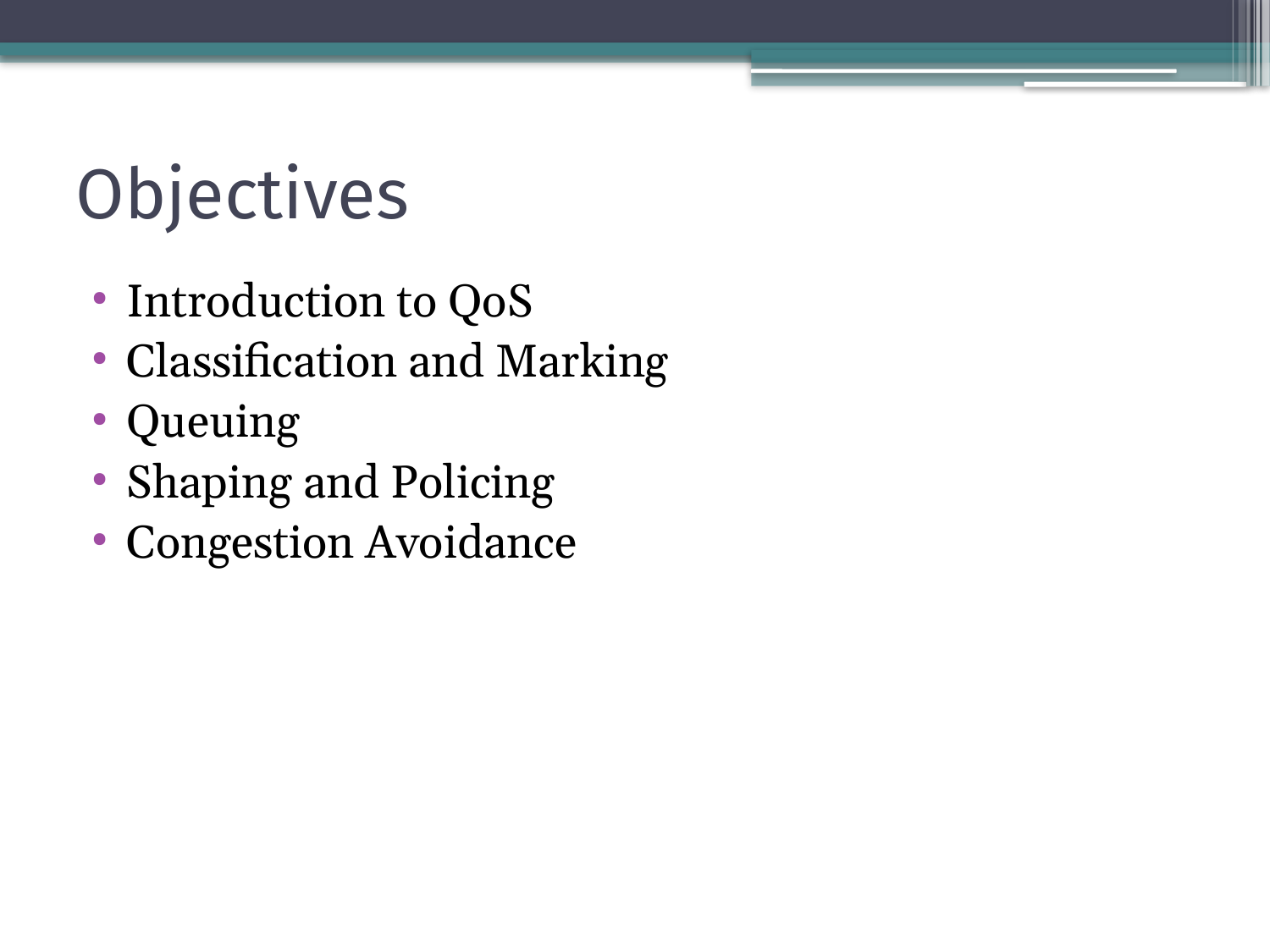

# Objectives
Introduction to QoS
Classification and Marking
Queuing
Shaping and Policing
Congestion Avoidance